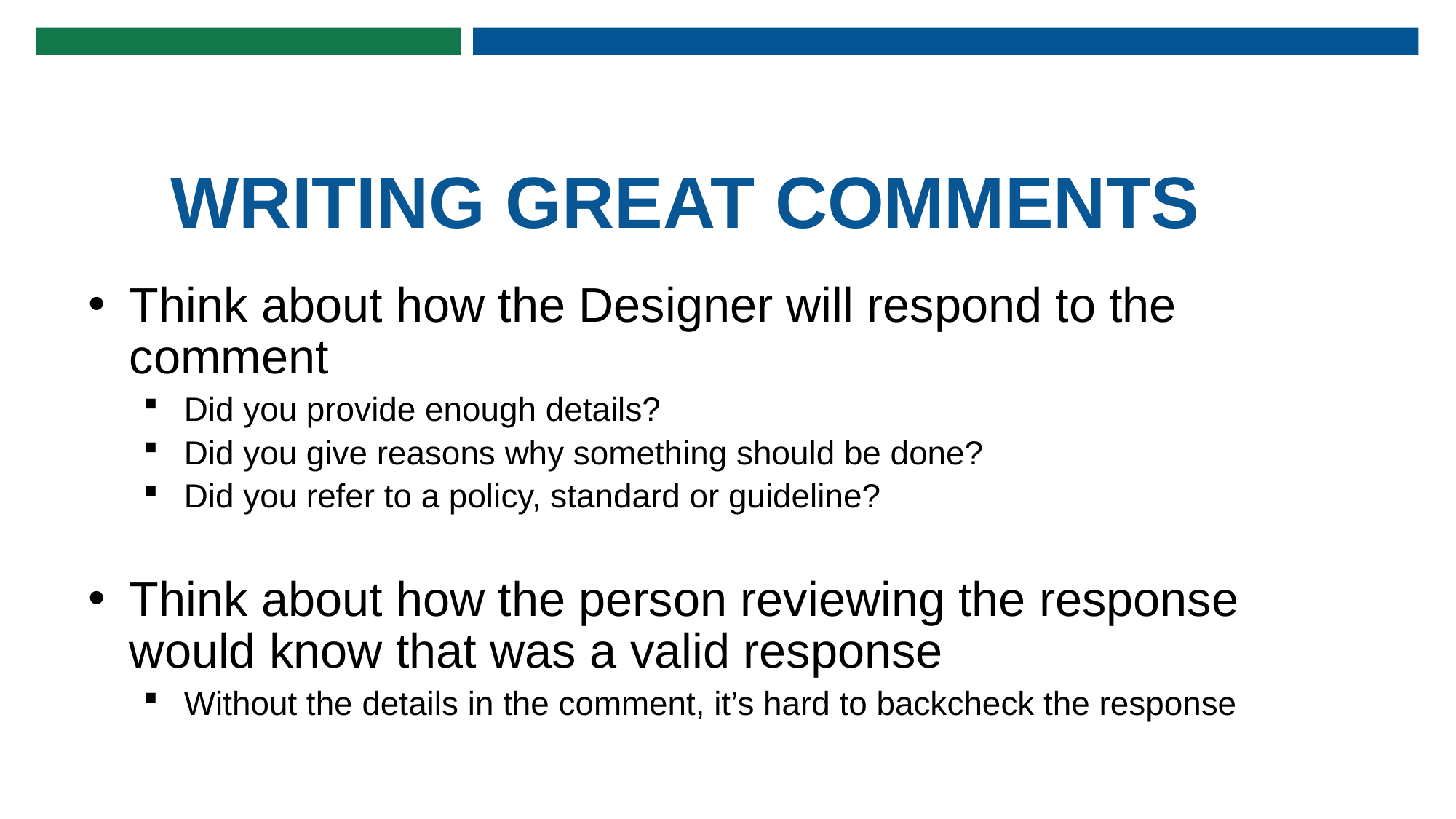

# WRITING GREAT COMMENTS
Think about how the Designer will respond to the comment
Did you provide enough details?
Did you give reasons why something should be done?
Did you refer to a policy, standard or guideline?

Think about how the person reviewing the response would know that was a valid response
Without the details in the comment, it’s hard to backcheck the response